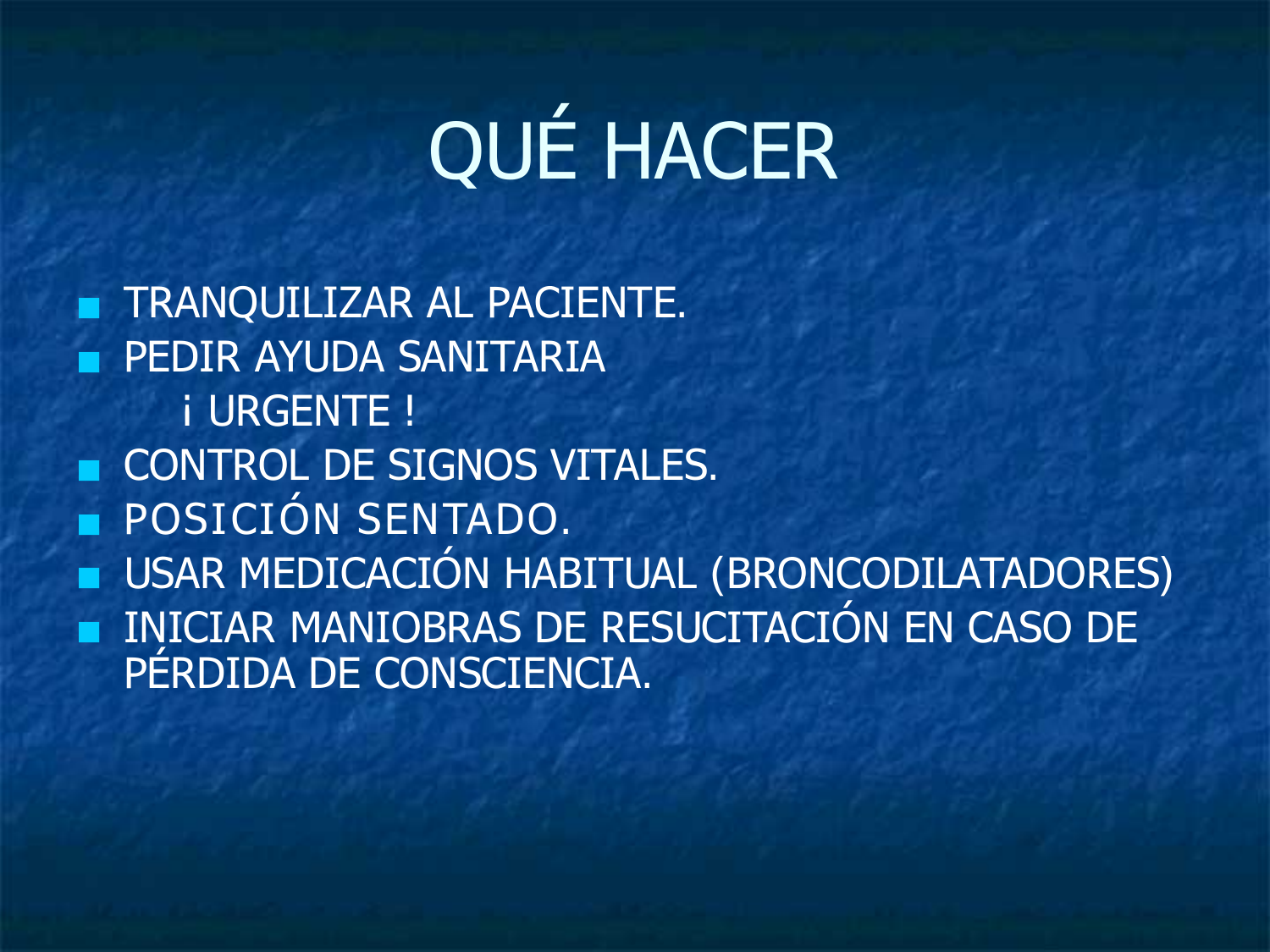

# QUÉ HACER
TRANQUILIZAR AL PACIENTE.
PEDIR AYUDA SANITARIA
        ¡ URGENTE !
CONTROL DE SIGNOS VITALES.
POSICIÓN SENTADO.
USAR MEDICACIÓN HABITUAL (BRONCODILATADORES)
INICIAR MANIOBRAS DE RESUCITACIÓN EN CASO DE PÉRDIDA DE CONSCIENCIA.